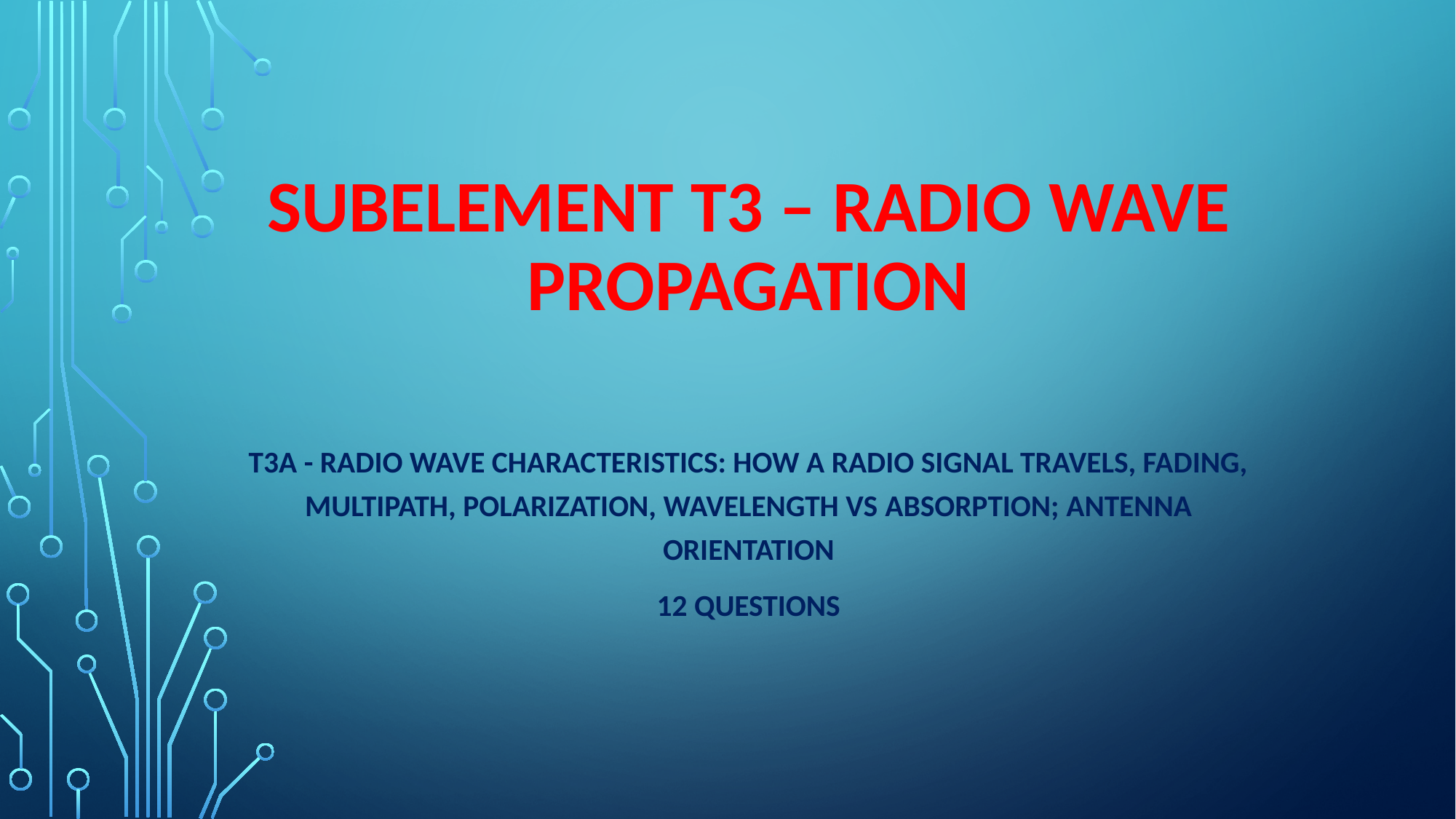

# SUBELEMENT T3 – RADIO WAVE PROPAGATION
T3A - Radio wave characteristics: how a radio signal travels, fading, multipath, polarization, wavelength vs absorption; Antenna orientation
12 Questions